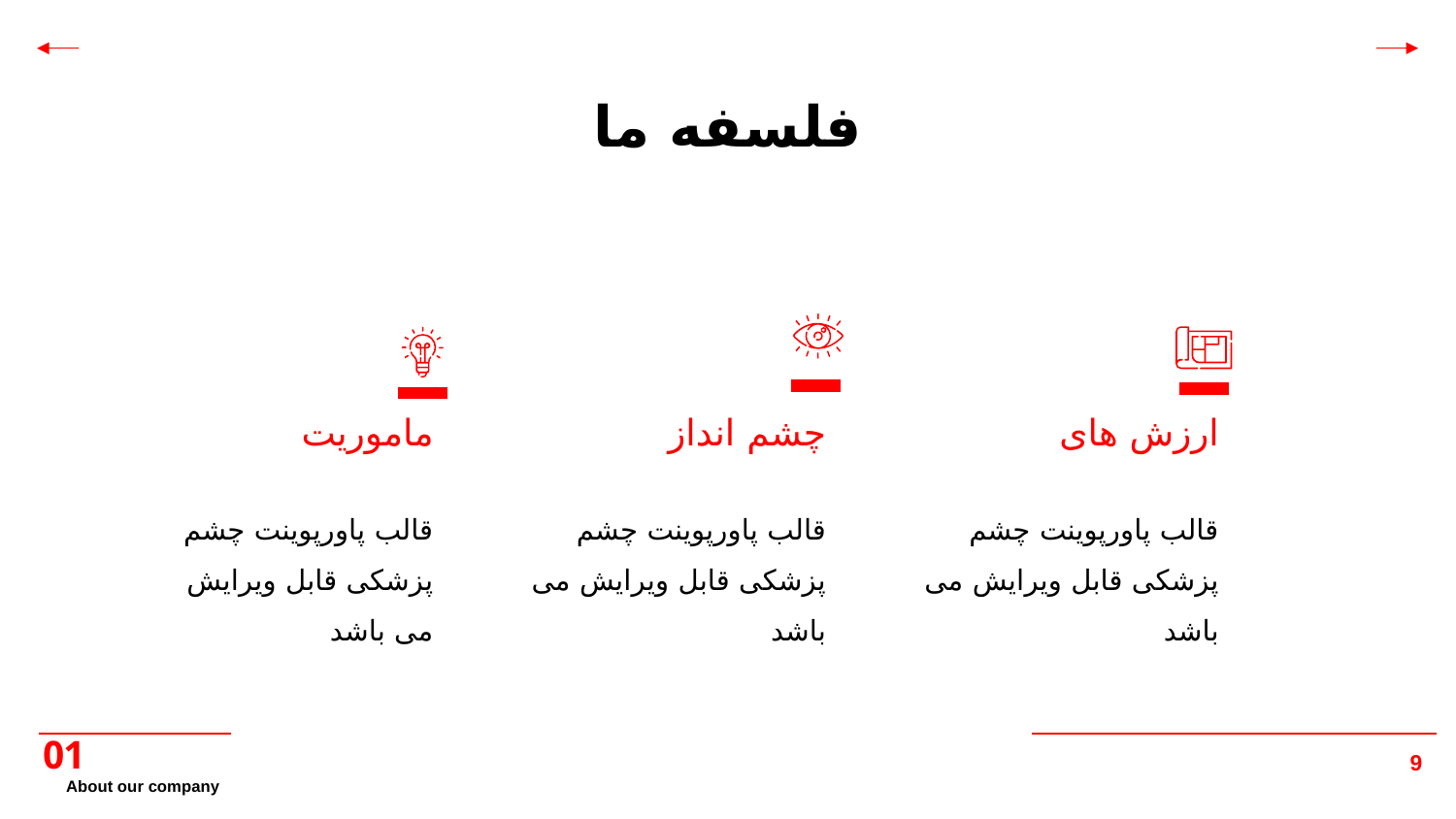

فلسفه ما

ماموریت
چشم انداز
ارزش های
قالب پاورپوینت چشم پزشکی قابل ویرایش می باشد
قالب پاورپوینت چشم پزشکی قابل ویرایش می باشد
قالب پاورپوینت چشم پزشکی قابل ویرایش می باشد
01
# About our company